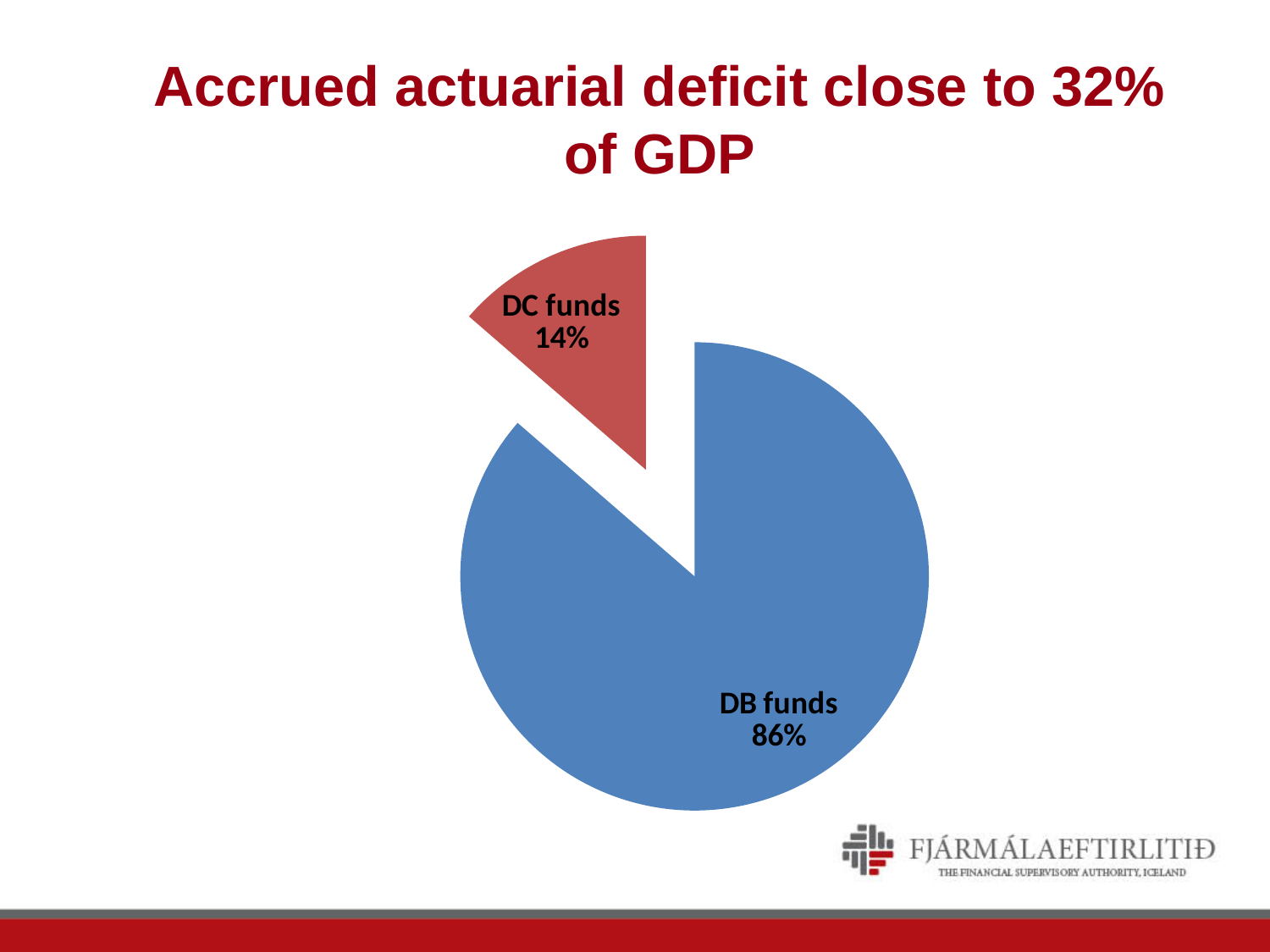

# Accrued actuarial deficit close to 32% of GDP

### Chart

| Category | Actuarial position |
|---|---|
| DB funds | 469.0 |
| DC funds | 74.0 |